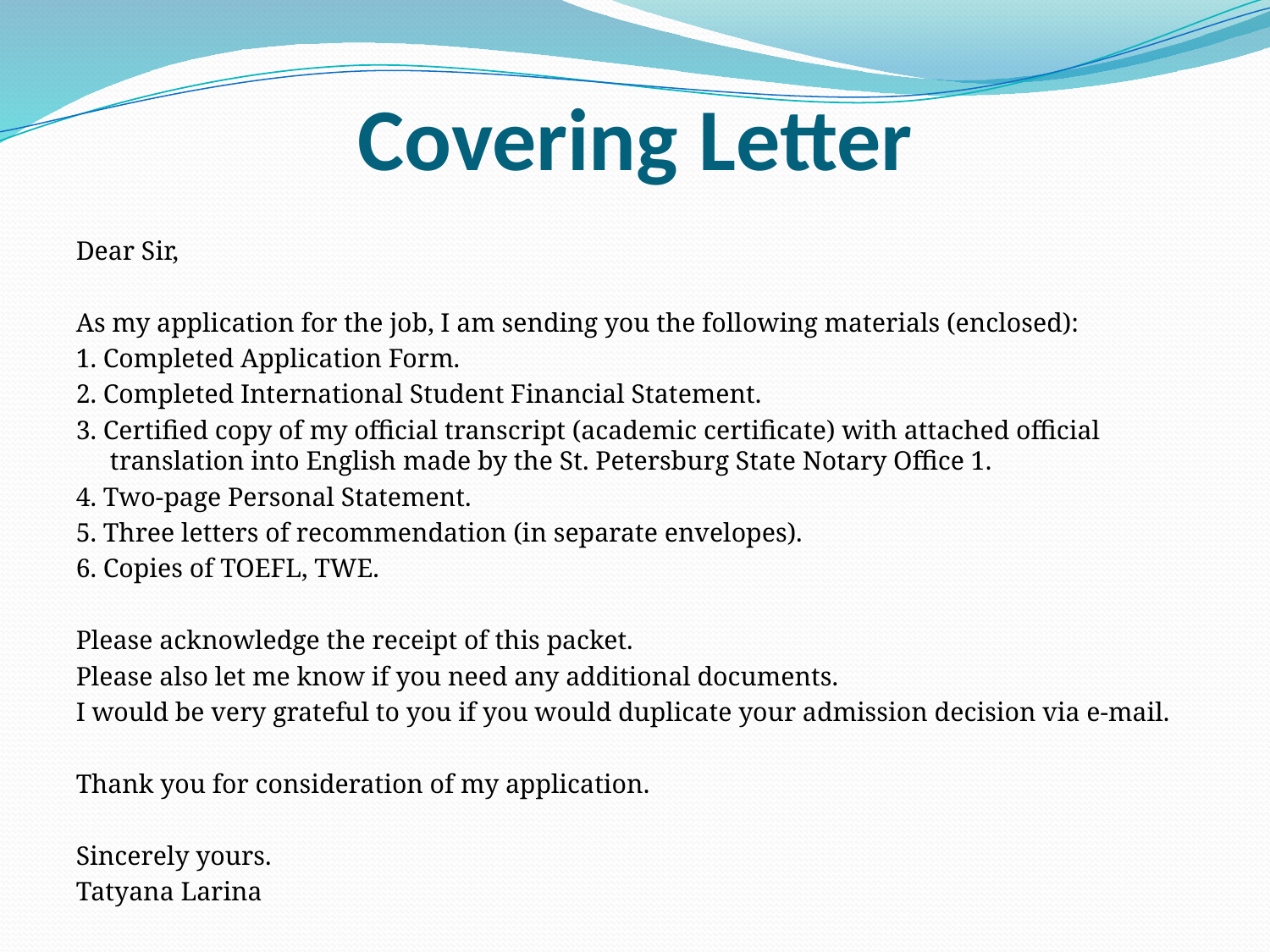

# Covering Letter
Dear Sir,

As my application for the job, I am sending you the following materials (enclosed):
1. Completed Application Form.
2. Completed International Student Financial Statement.
3. Certified copy of my official transcript (academic certificate) with attached official translation into English made by the St. Petersburg State Notary Office 1.
4. Two-page Personal Statement.
5. Three letters of recommendation (in separate envelopes).
6. Copies of TOEFL, TWE.

Please acknowledge the receipt of this packet.
Please also let me know if you need any additional documents.
I would be very grateful to you if you would duplicate your admission decision via e-mail.

Thank you for consideration of my application.

Sincerely yours.
Tatyana Larina